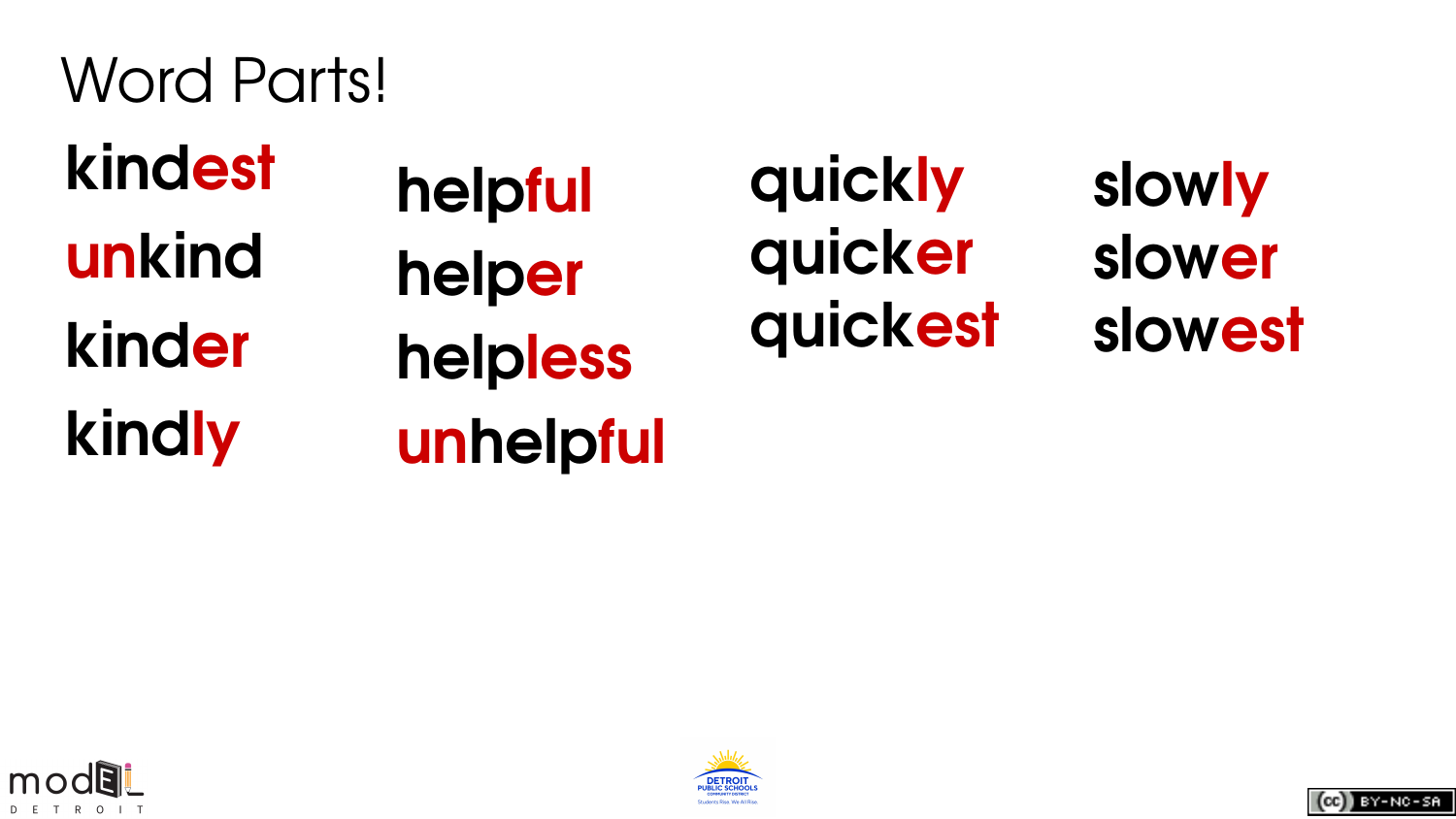

# Word Parts!
kindest
unkind
kinder
kindly

helpful
helper
helpless
unhelpful
quickly
quicker
quickest

slowly
slower
slowest